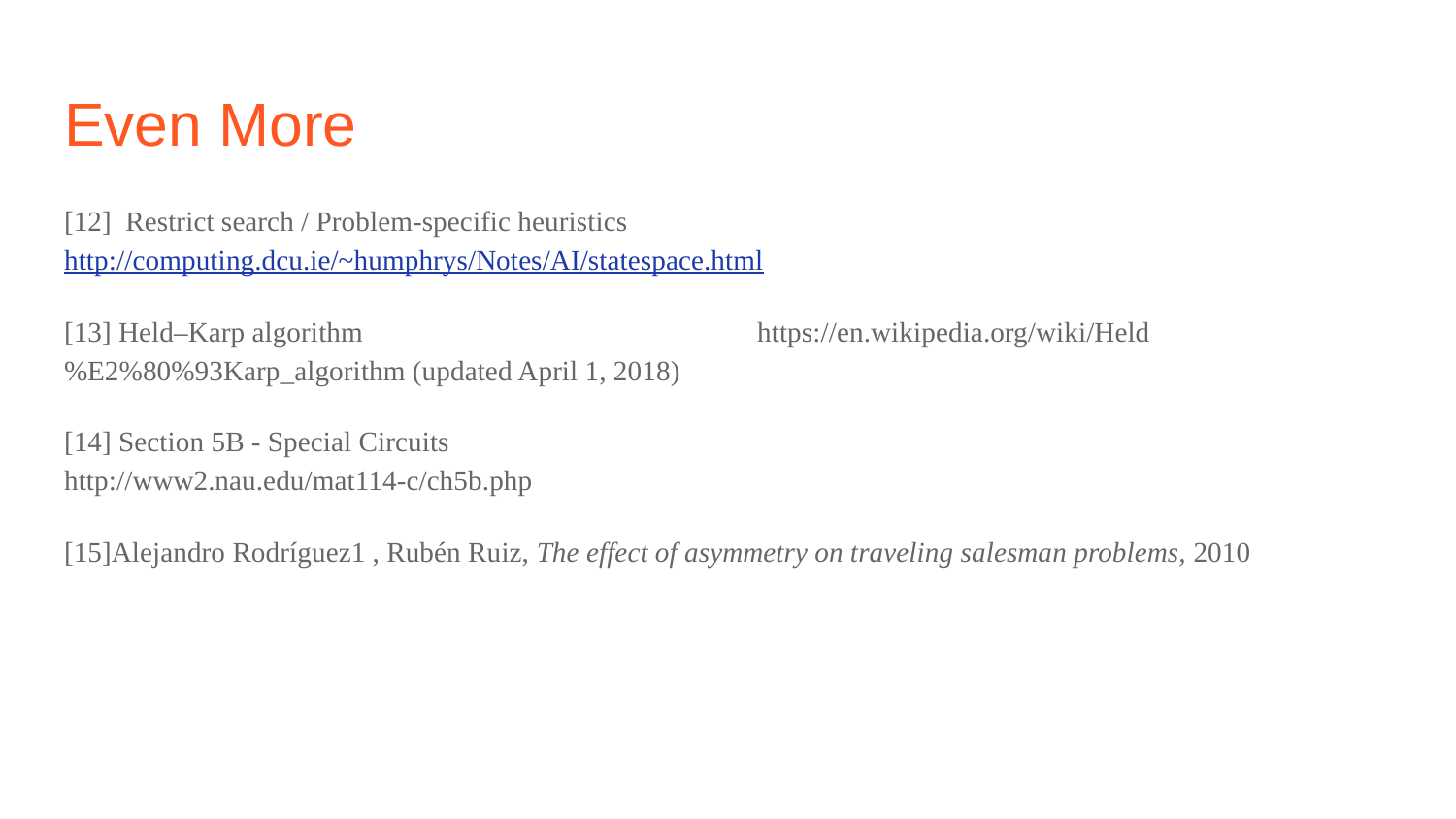

# Even More
[12]  Restrict search / Problem-specific heuristics                            http://computing.dcu.ie/~humphrys/Notes/AI/statespace.html
[13] Held–Karp algorithm                                                        https://en.wikipedia.org/wiki/Held%E2%80%93Karp_algorithm (updated April 1, 2018)
[14] Section 5B - Special Circuits
http://www2.nau.edu/mat114-c/ch5b.php
[15]Alejandro Rodríguez1 , Rubén Ruiz, The effect of asymmetry on traveling salesman problems, 2010